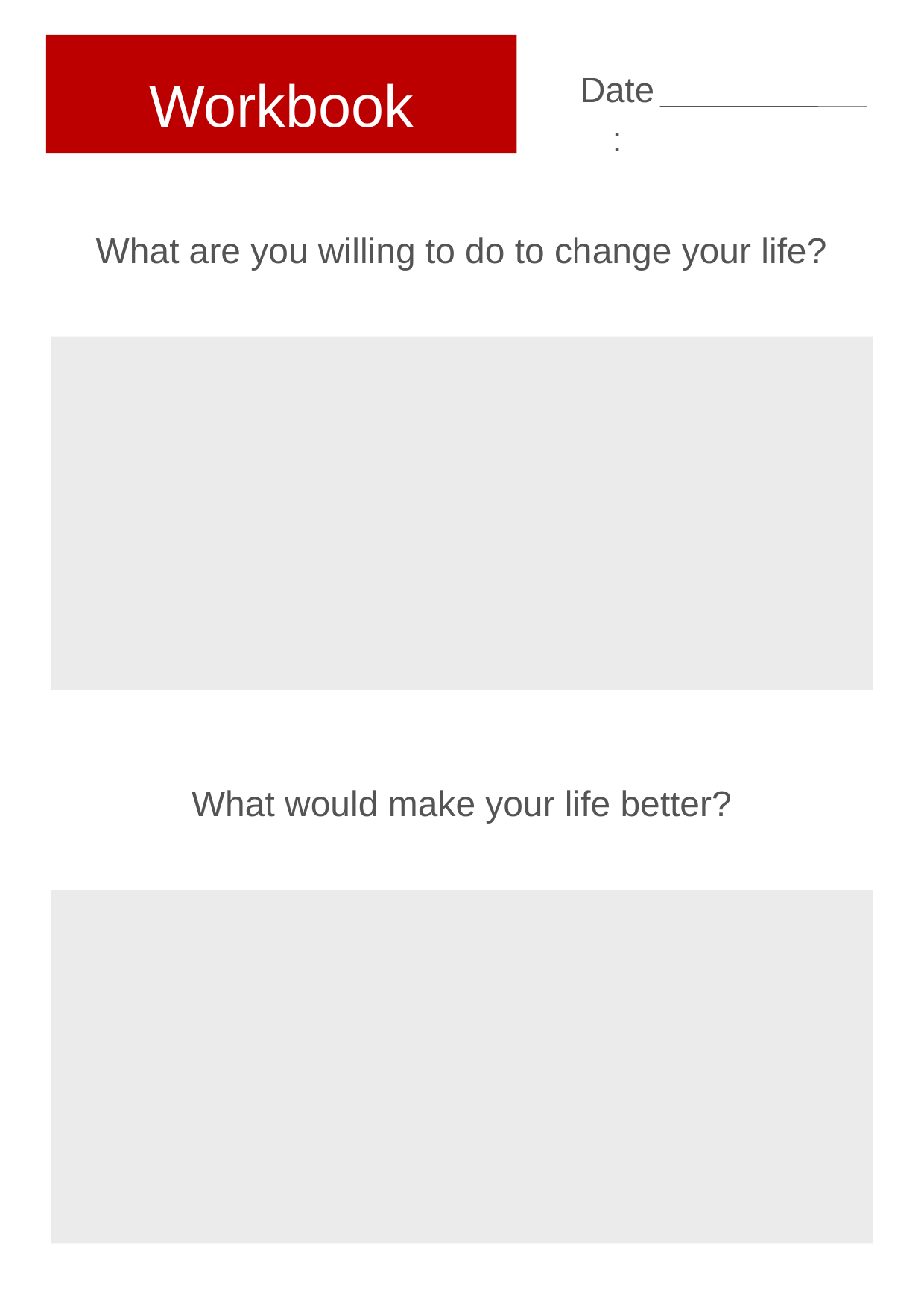

Workbook
Date:

What are you willing to do to change your life?

What would make your life better?